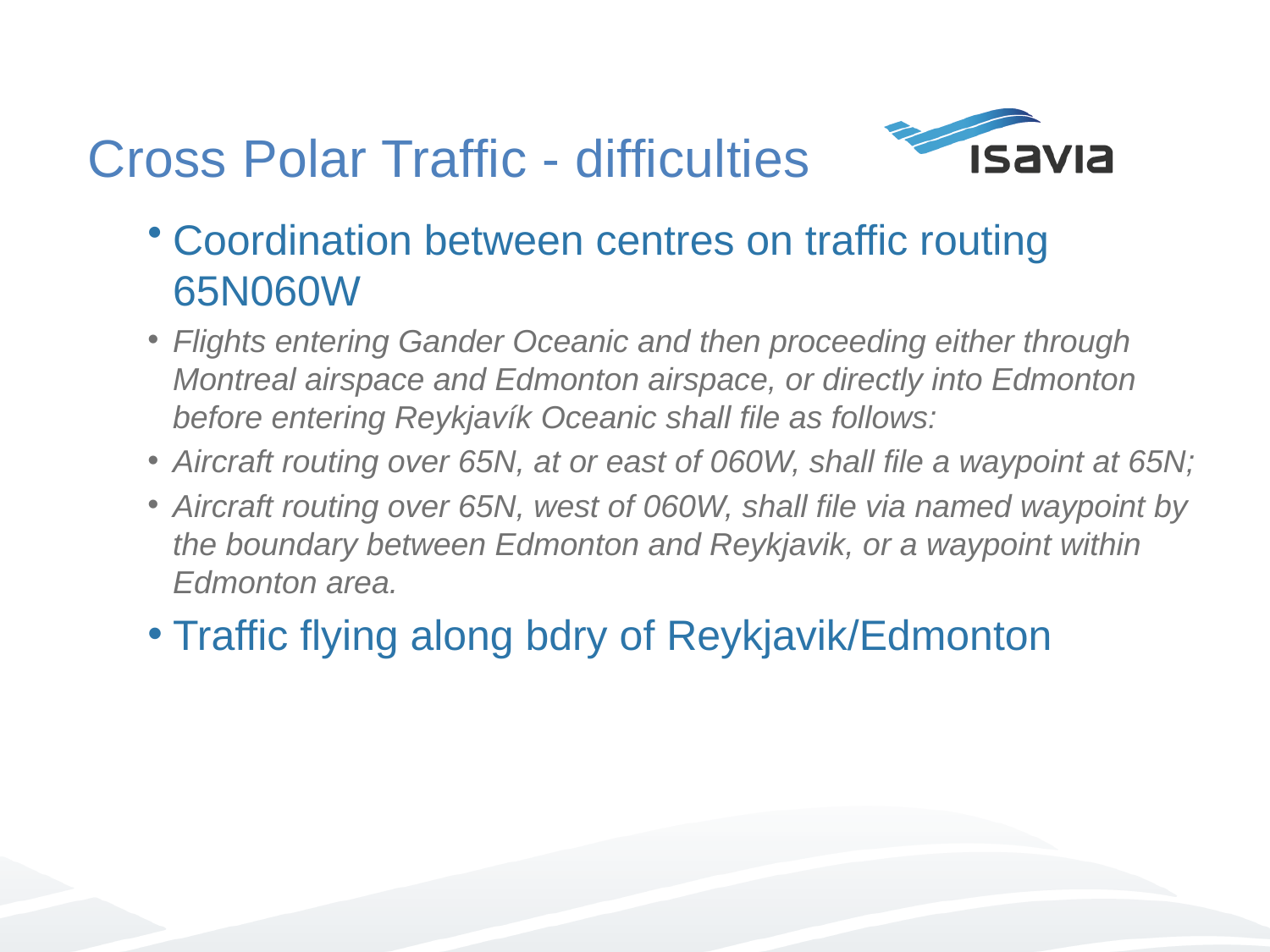

# Cross Polar Traffic - difficulties
Coordination between centres on traffic routing 65N060W
Flights entering Gander Oceanic and then proceeding either through Montreal airspace and Edmonton airspace, or directly into Edmonton before entering Reykjavík Oceanic shall file as follows:
Aircraft routing over 65N, at or east of 060W, shall file a waypoint at 65N;
Aircraft routing over 65N, west of 060W, shall file via named waypoint by the boundary between Edmonton and Reykjavik, or a waypoint within Edmonton area.
Traffic flying along bdry of Reykjavik/Edmonton